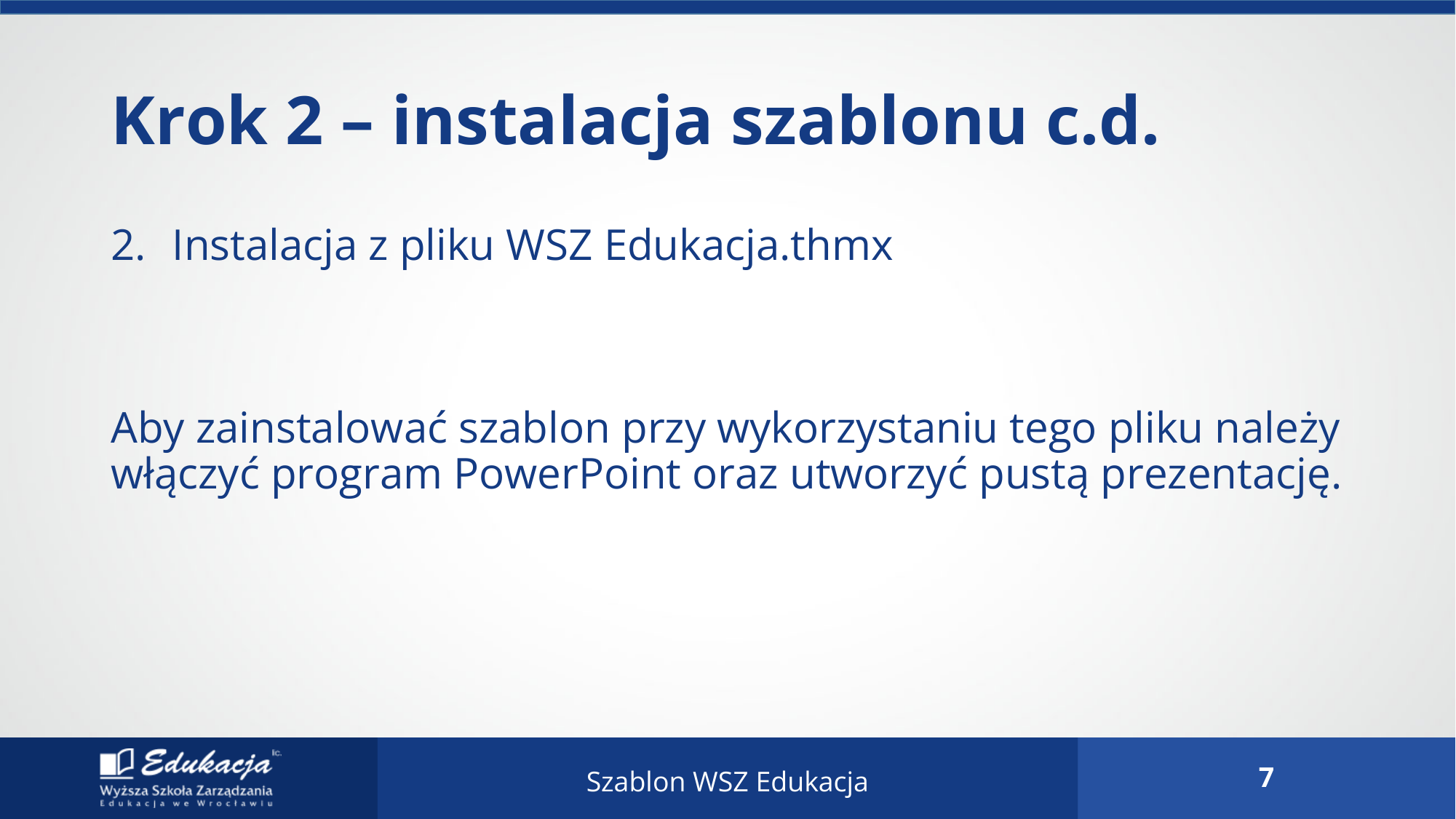

# Krok 2 – instalacja szablonu c.d.
Instalacja z pliku WSZ Edukacja.thmx

Aby zainstalować szablon przy wykorzystaniu tego pliku należy włączyć program PowerPoint oraz utworzyć pustą prezentację.
Szablon WSZ Edukacja